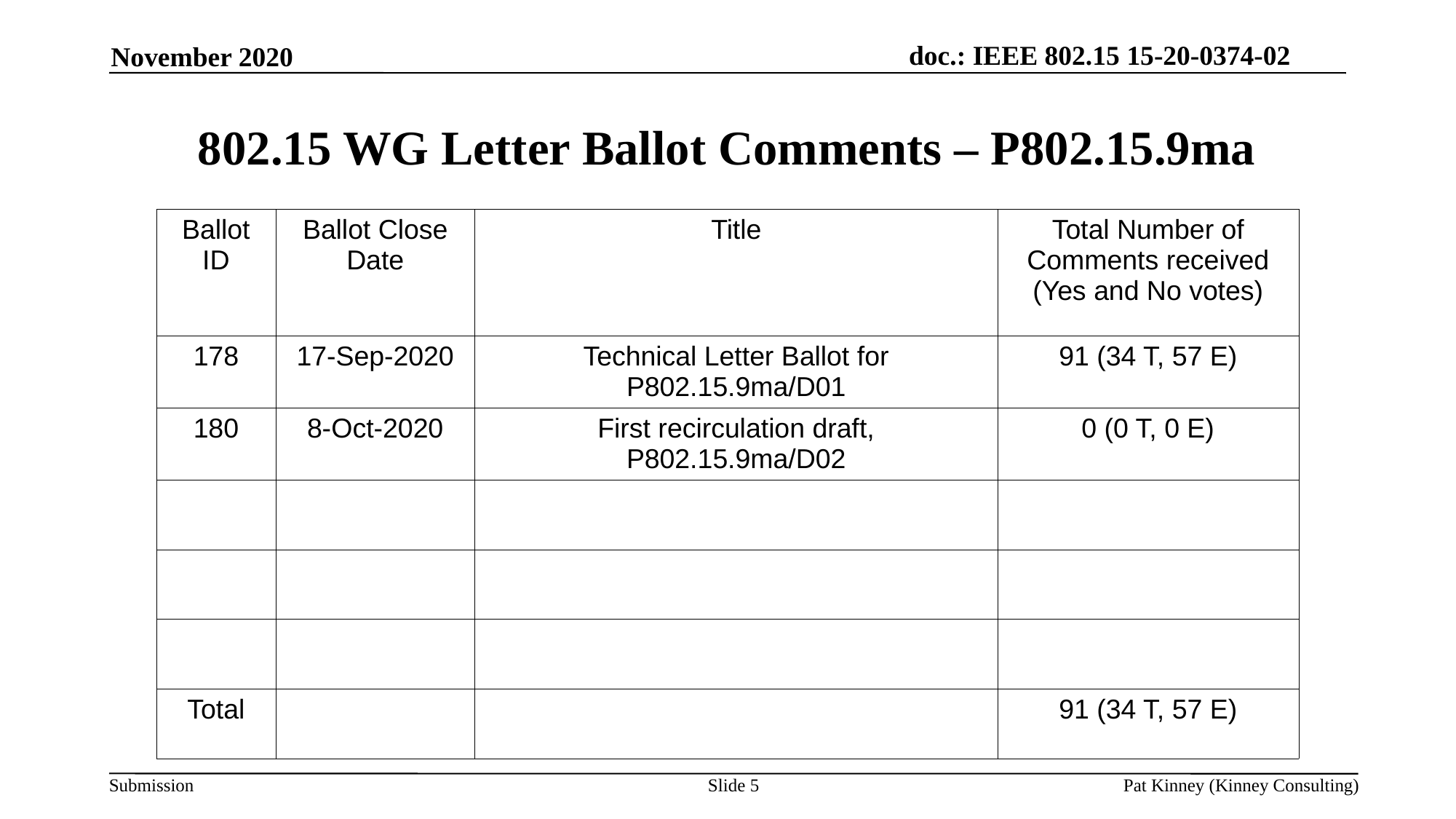

November 2020
802.15 WG Letter Ballot Comments – P802.15.9ma
| Ballot ID | Ballot Close Date | Title | Total Number of Comments received (Yes and No votes) |
| --- | --- | --- | --- |
| 178 | 17-Sep-2020 | Technical Letter Ballot for P802.15.9ma/D01 | 91 (34 T, 57 E) |
| 180 | 8-Oct-2020 | First recirculation draft, P802.15.9ma/D02 | 0 (0 T, 0 E) |
|  |  |  |  |
|  |  |  |  |
|  |  |  |  |
| Total |  |  | 91 (34 T, 57 E) |
Slide 5
Pat Kinney (Kinney Consulting)